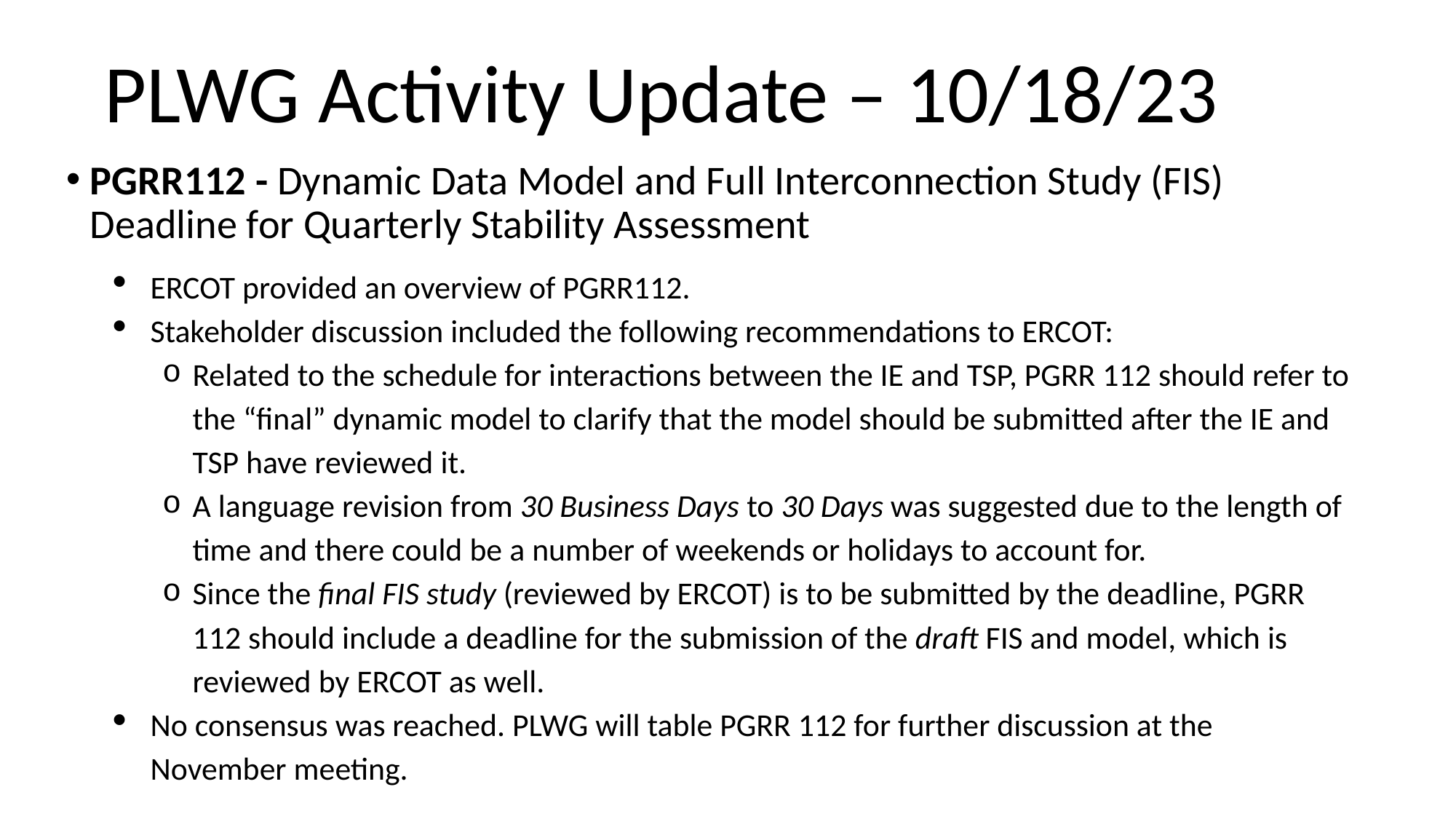

# PLWG Activity Update – 10/18/23
PGRR112 - Dynamic Data Model and Full Interconnection Study (FIS) Deadline for Quarterly Stability Assessment
ERCOT provided an overview of PGRR112.
Stakeholder discussion included the following recommendations to ERCOT:
Related to the schedule for interactions between the IE and TSP, PGRR 112 should refer to the “final” dynamic model to clarify that the model should be submitted after the IE and TSP have reviewed it.
A language revision from 30 Business Days to 30 Days was suggested due to the length of time and there could be a number of weekends or holidays to account for.
Since the final FIS study (reviewed by ERCOT) is to be submitted by the deadline, PGRR 112 should include a deadline for the submission of the draft FIS and model, which is reviewed by ERCOT as well.
No consensus was reached. PLWG will table PGRR 112 for further discussion at the November meeting.